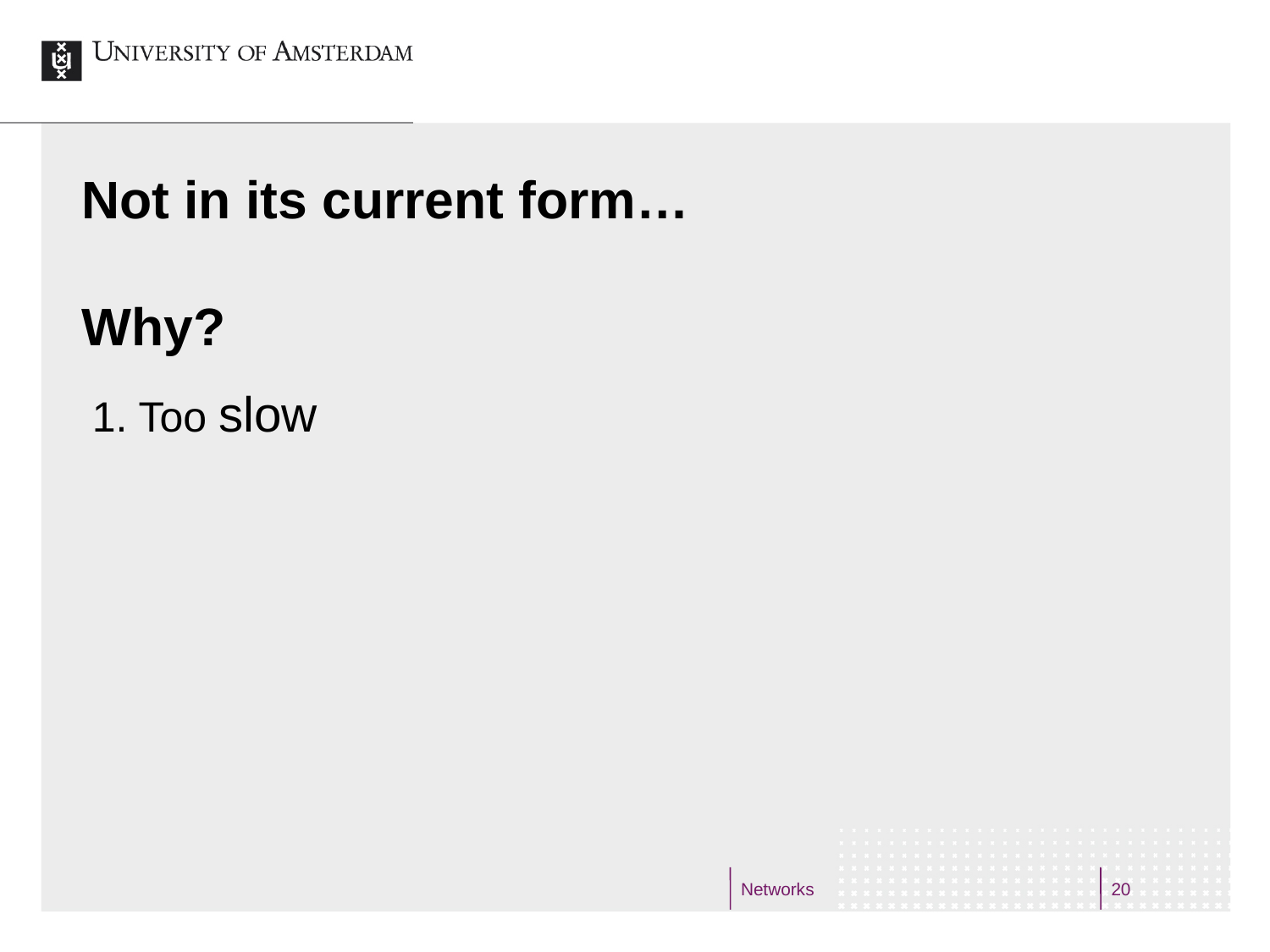

# Not in its current form… Why?
1. Too slow
Networks
20